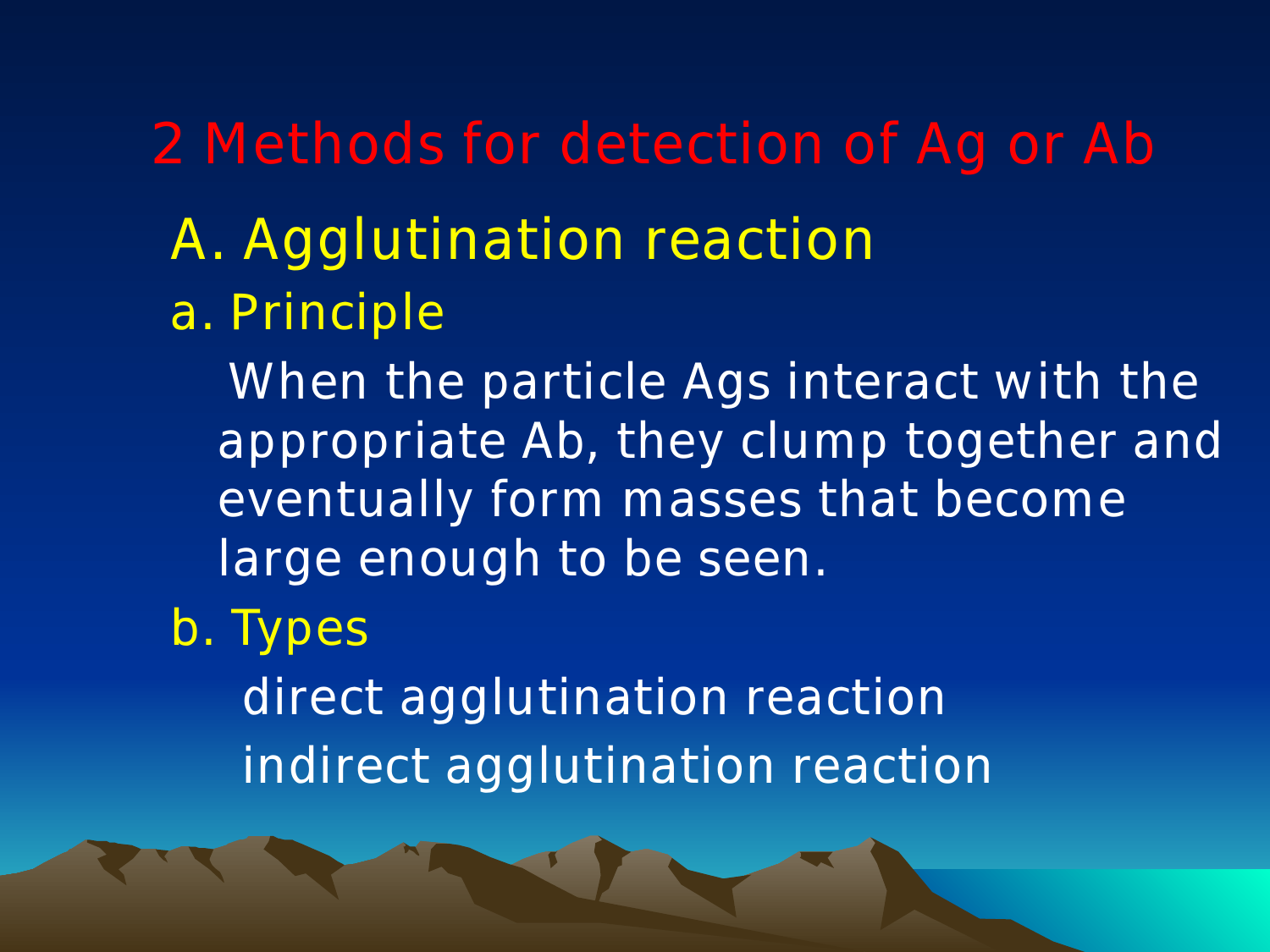

# 2 Methods for detection of Ag or Ab
A. Agglutination reaction
a. Principle
    When the particle Ags interact with the appropriate Ab, they clump together and eventually form masses that become large enough to be seen.
b. Types
     direct agglutination reaction
     indirect agglutination reaction